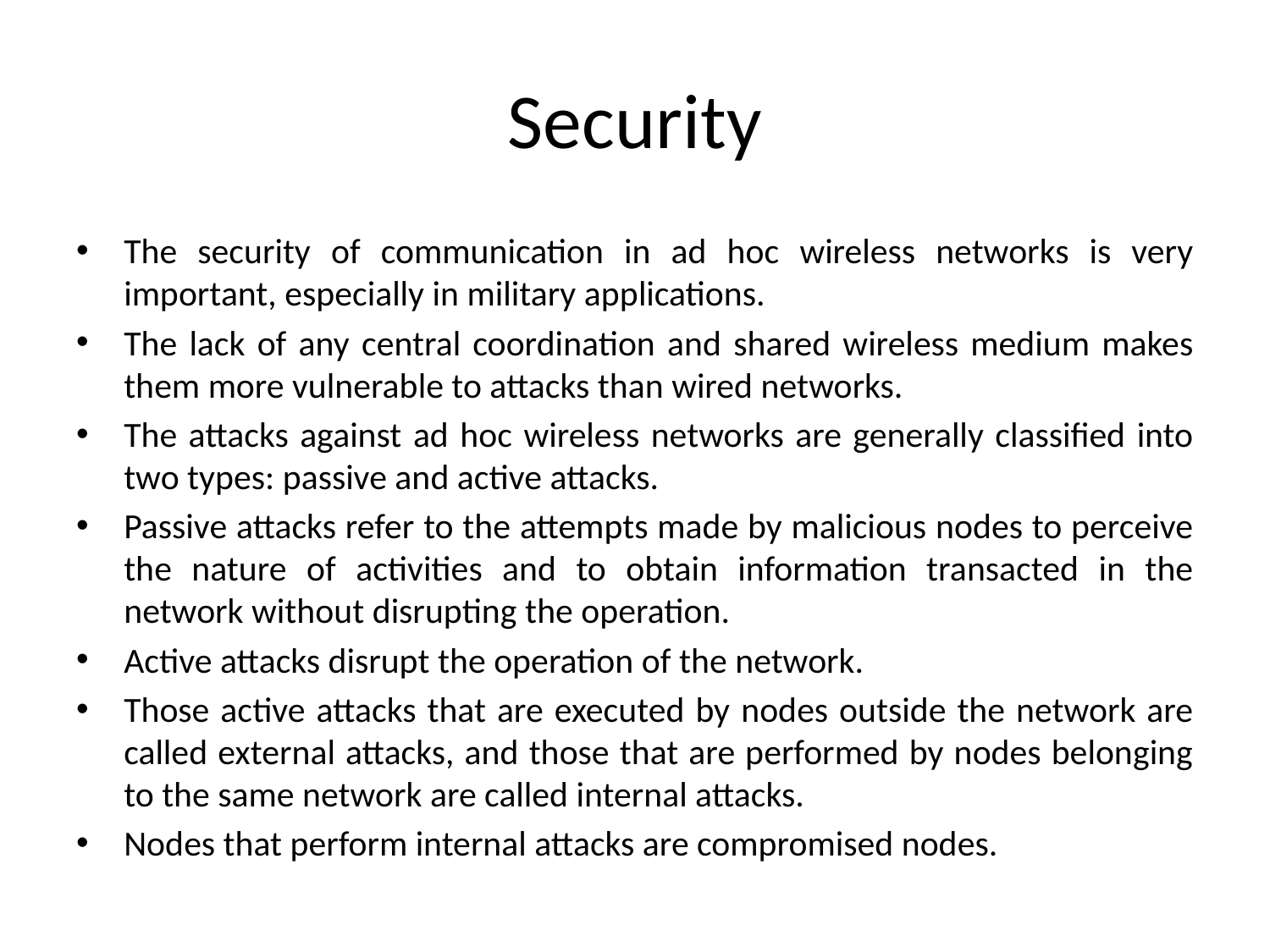

# Security
The security of communication in ad hoc wireless networks is very important, especially in military applications.
The lack of any central coordination and shared wireless medium makes them more vulnerable to attacks than wired networks.
The attacks against ad hoc wireless networks are generally classified into two types: passive and active attacks.
Passive attacks refer to the attempts made by malicious nodes to perceive the nature of activities and to obtain information transacted in the network without disrupting the operation.
Active attacks disrupt the operation of the network.
Those active attacks that are executed by nodes outside the network are called external attacks, and those that are performed by nodes belonging to the same network are called internal attacks.
Nodes that perform internal attacks are compromised nodes.